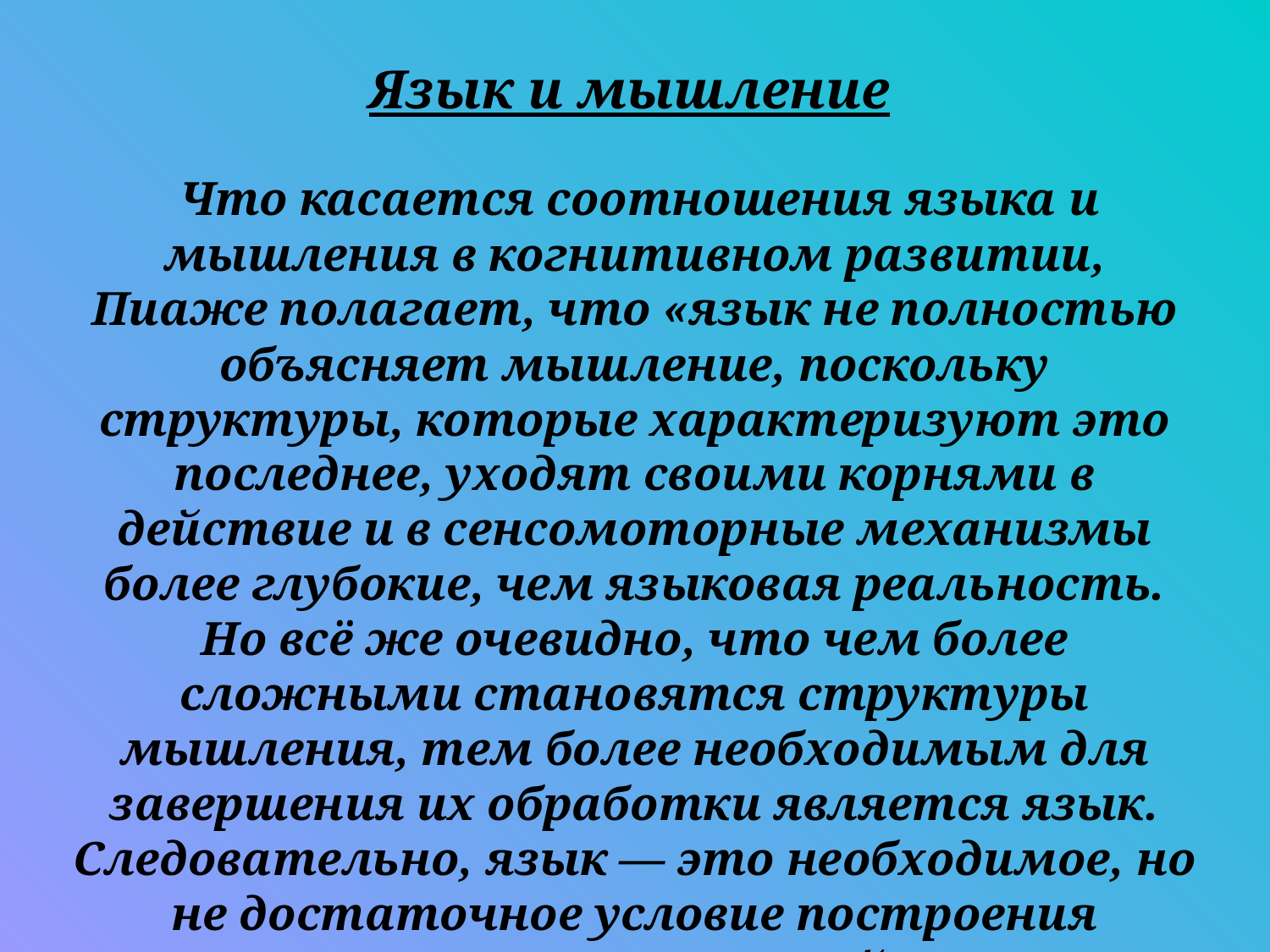

Язык и мышление

 Что касается соотношения языка и мышления в когнитивном развитии, Пиаже полагает, что «язык не полностью объясняет мышление, поскольку структуры, которые характеризуют это последнее, уходят своими корнями в действие и в сенсомоторные механизмы более глубокие, чем языковая реальность. Но всё же очевидно, что чем более сложными становятся структуры мышления, тем более необходимым для завершения их обработки является язык. Следовательно, язык — это необходимое, но не достаточное условие построения логических операций»